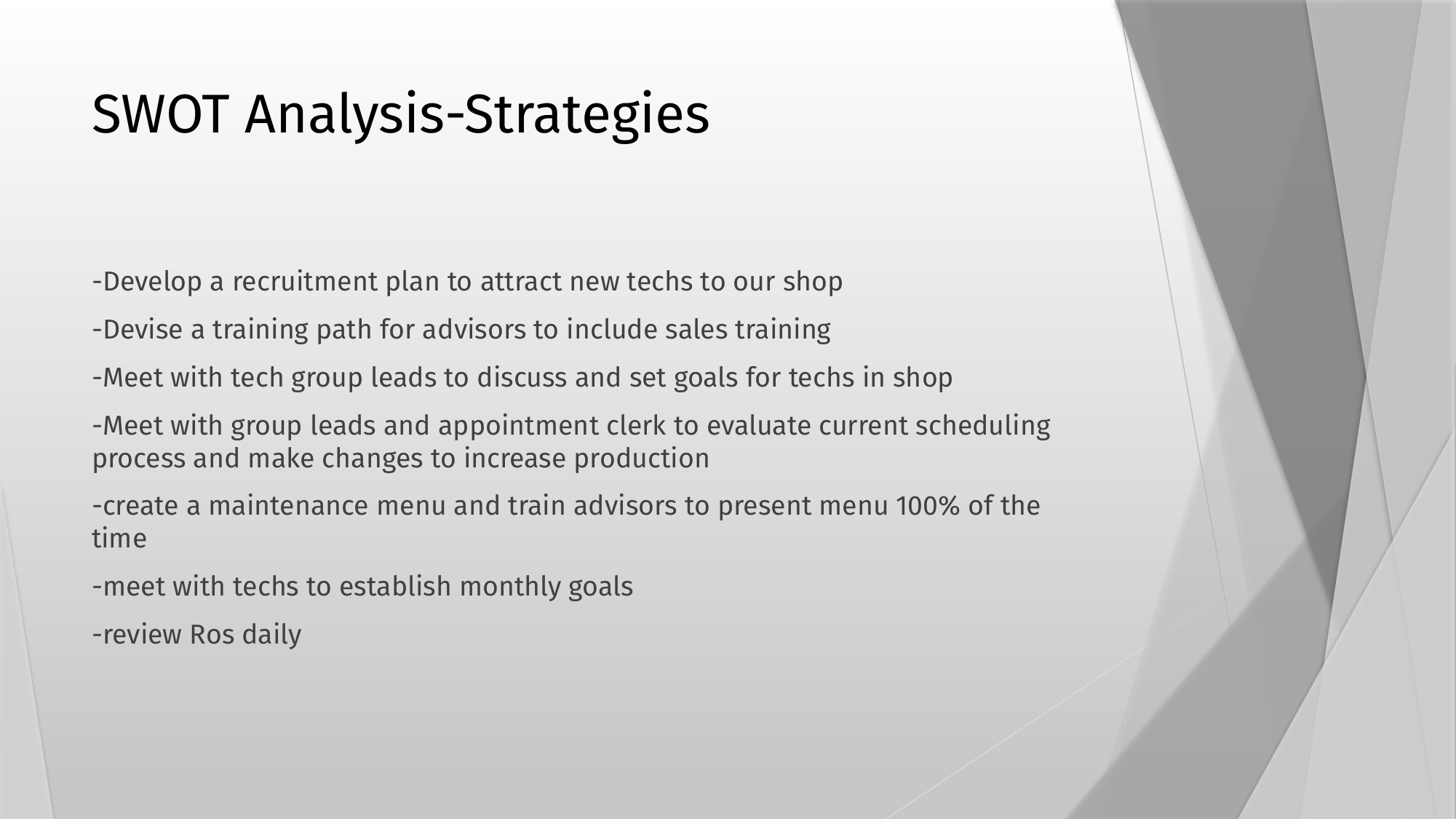

# SWOT Analysis-Strategies
-Develop a recruitment plan to attract new techs to our shop
-Devise a training path for advisors to include sales training
-Meet with tech group leads to discuss and set goals for techs in shop
-Meet with group leads and appointment clerk to evaluate current scheduling process and make changes to increase production
-create a maintenance menu and train advisors to present menu 100% of the time
-meet with techs to establish monthly goals
-review Ros daily